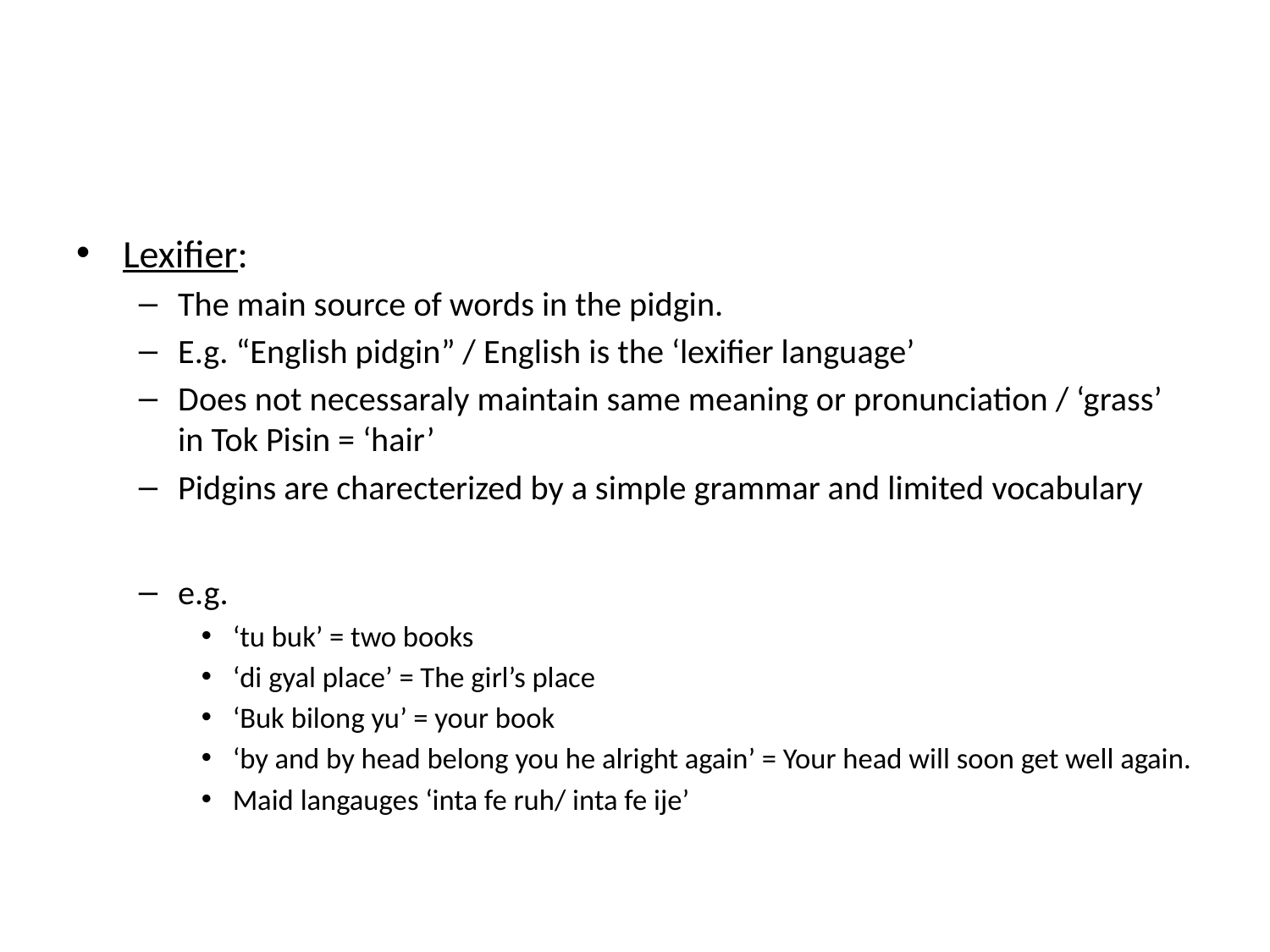

#
Lexifier:
The main source of words in the pidgin.
E.g. “English pidgin” / English is the ‘lexifier language’
Does not necessaraly maintain same meaning or pronunciation / ‘grass’ in Tok Pisin = ‘hair’
Pidgins are charecterized by a simple grammar and limited vocabulary

e.g.
‘tu buk’ = two books
‘di gyal place’ = The girl’s place
‘Buk bilong yu’ = your book
‘by and by head belong you he alright again’ = Your head will soon get well again.
Maid langauges ‘inta fe ruh/ inta fe ije’